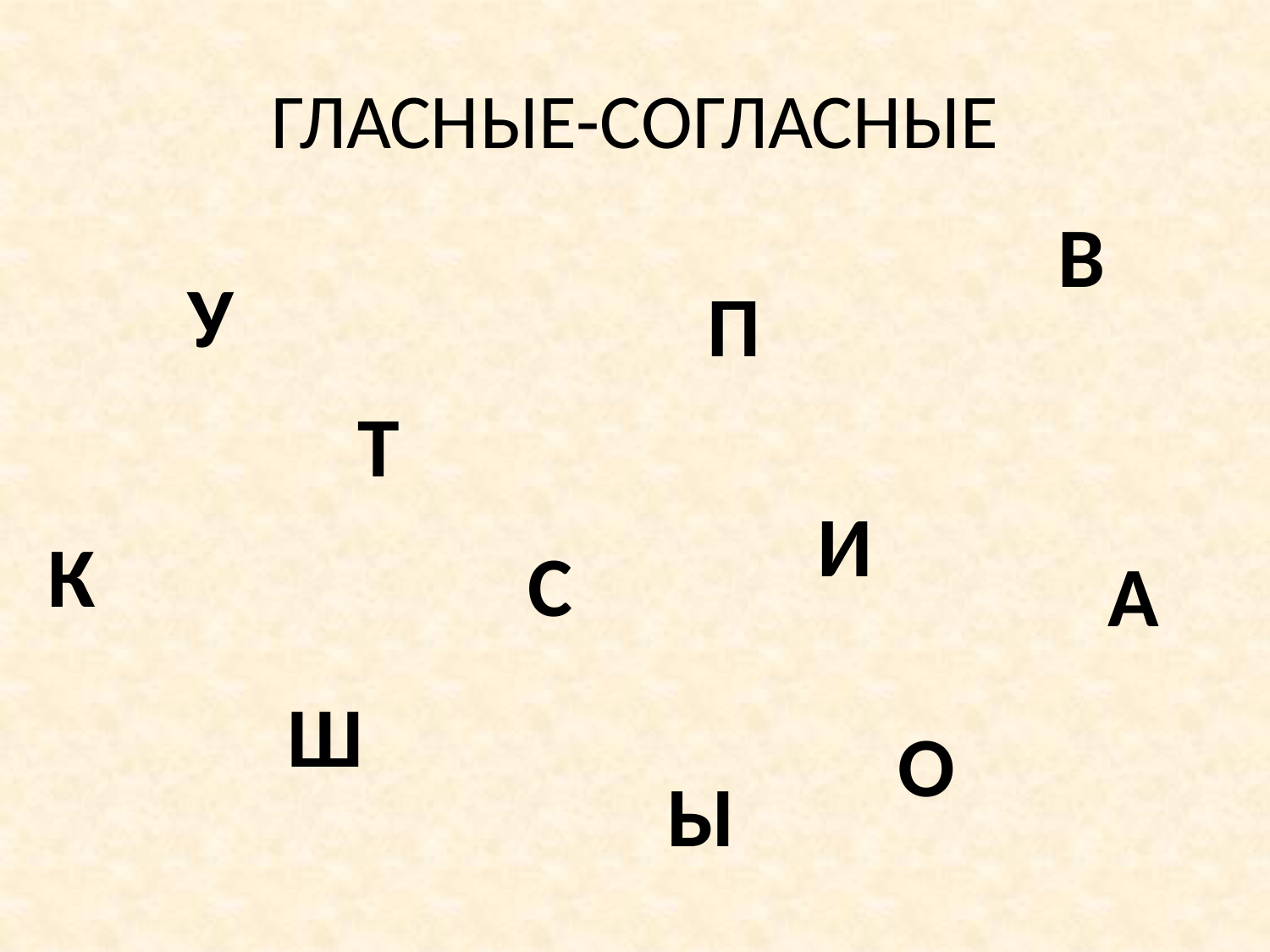

# ГЛАСНЫЕ-СОГЛАСНЫЕ
В
У
П
Т
И
К
С
А
Ш
О
Ы